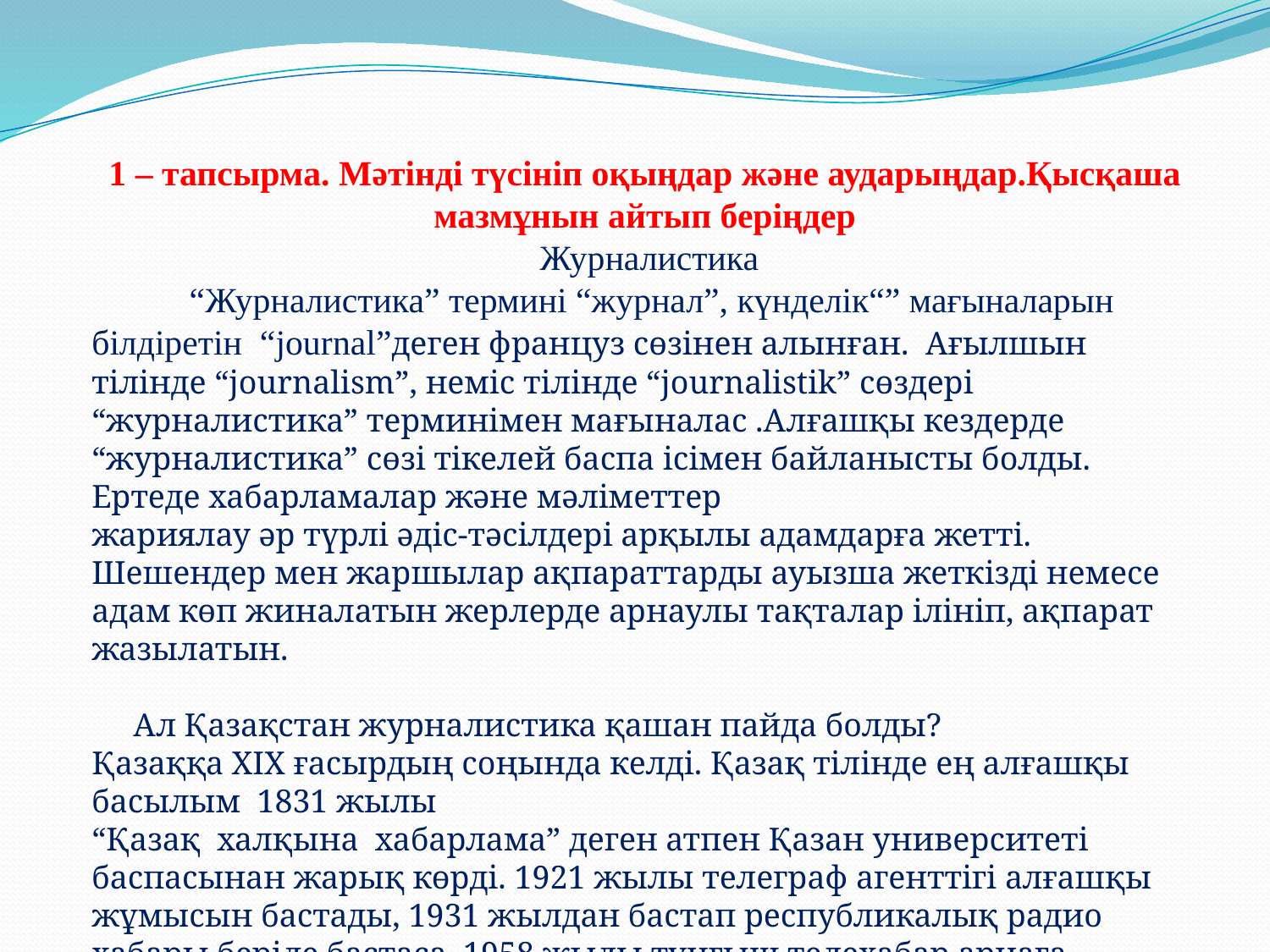

1 – тапсырма. Мәтінді түсініп оқыңдар және аударыңдар.Қысқаша мазмұнын айтып беріңдер
 Журналистика
           “Журналистика” термині “журнал”, күнделік“” мағыналарын білдіретін  “journal”деген француз сөзінен алынған.  Ағылшын тілінде “journalism”, неміс тілінде “journalistik” сөздері “журналистика” терминімен мағыналас .Алғашқы кездерде “журналистика” сөзі тікелей баспа ісімен байланысты болды. Ертеде хабарламалар және мәліметтер
жариялау әр түрлі әдіс-тәсілдері арқылы адамдарға жетті. Шешендер мен жаршылар ақпараттарды ауызша жеткізді немесе адам көп жиналатын жерлерде арнаулы тақталар ілініп, ақпарат жазылатын.

     Ал Қазақстан журналистика қашан пайда болды?
Қазаққа ХІХ ғасырдың соңында келді. Қазақ тілінде ең алғашқы басылым  1831 жылы
“Қазақ  халқына  хабарлама” деген атпен Қазан университеті баспасынан жарық көрді. 1921 жылы телеграф агенттігі алғашқы жұмысын бастады, 1931 жылдан бастап республикалық радио хабары беріле бастаса, 1958 жылы тұңғыш телехабар арнаға шықты.